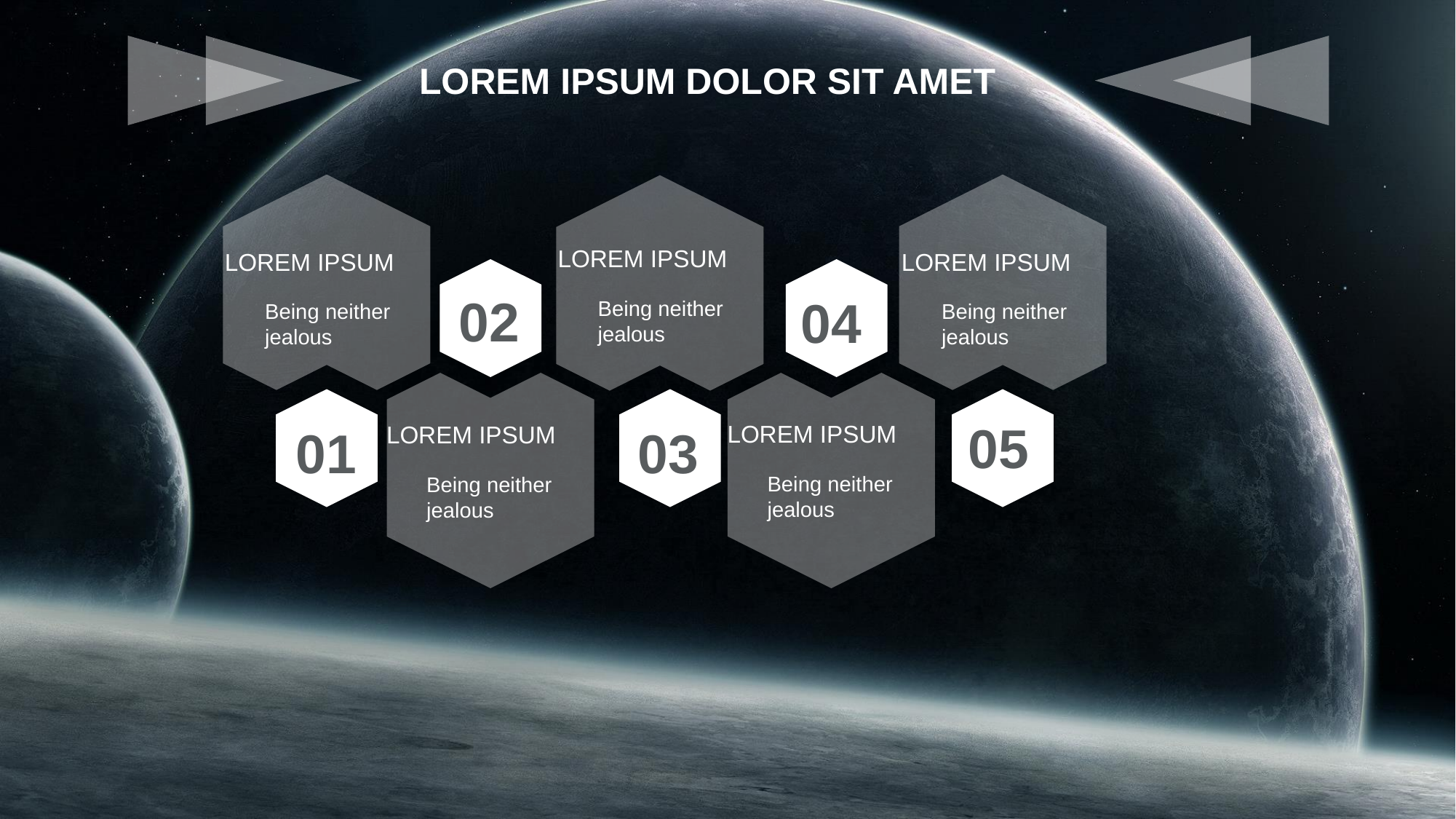

LOREM IPSUM DOLOR SIT AMET

LOREM IPSUM
Being neither jealous
LOREM IPSUM
Being neither jealous
LOREM IPSUM
Being neither jealous

02
04

05
01
03
LOREM IPSUM
Being neither jealous
LOREM IPSUM
Being neither jealous